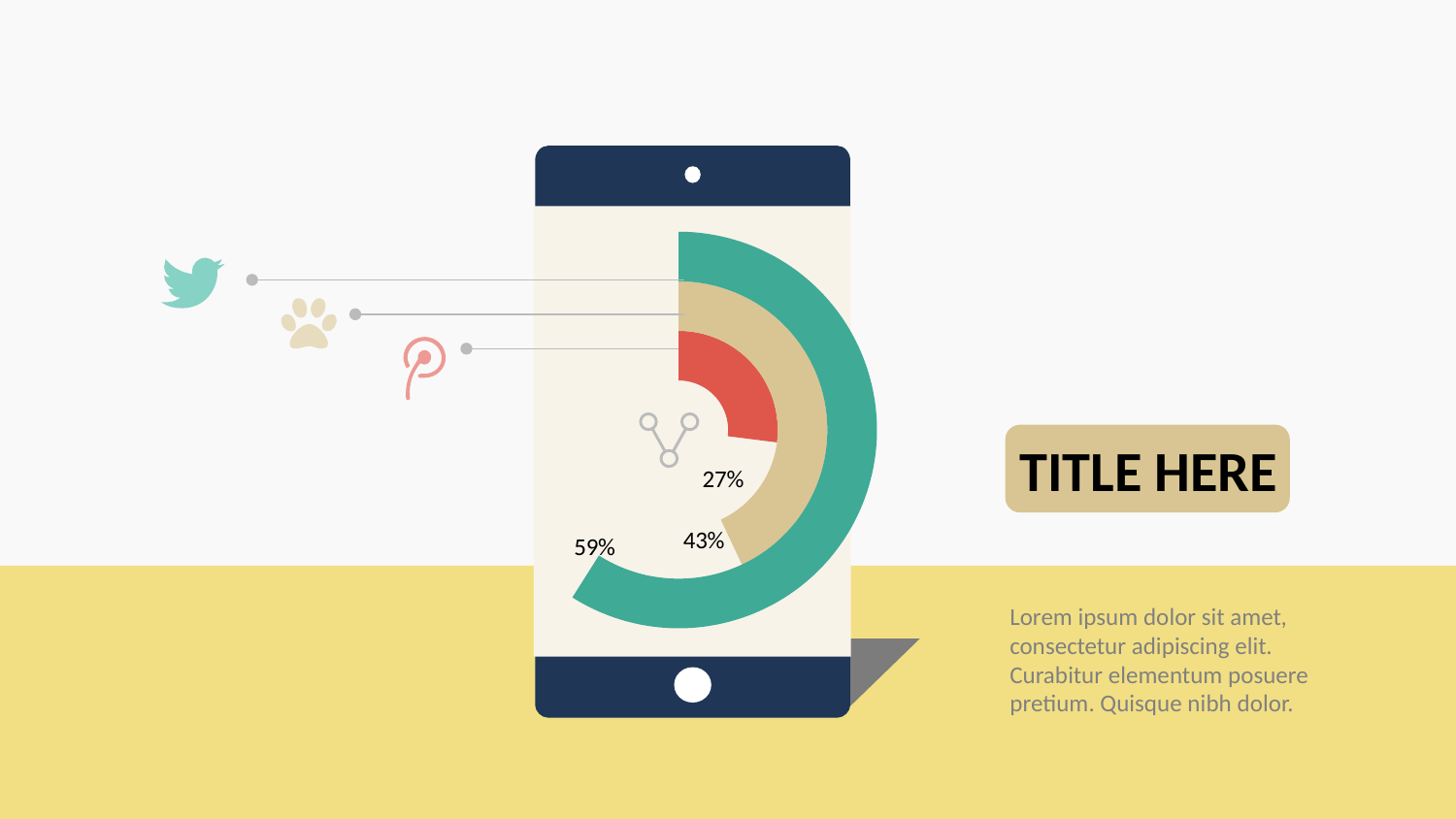

### Chart

| Category | series1 | series2 | series3 |
|---|---|---|---|
| a | 27.0 | 43.0 | 59.0 |
| b | 73.0 | 57.0 | 41.0 |

TITLE HERE

Lorem ipsum dolor sit amet, consectetur adipiscing elit. Curabitur elementum posuere pretium. Quisque nibh dolor.